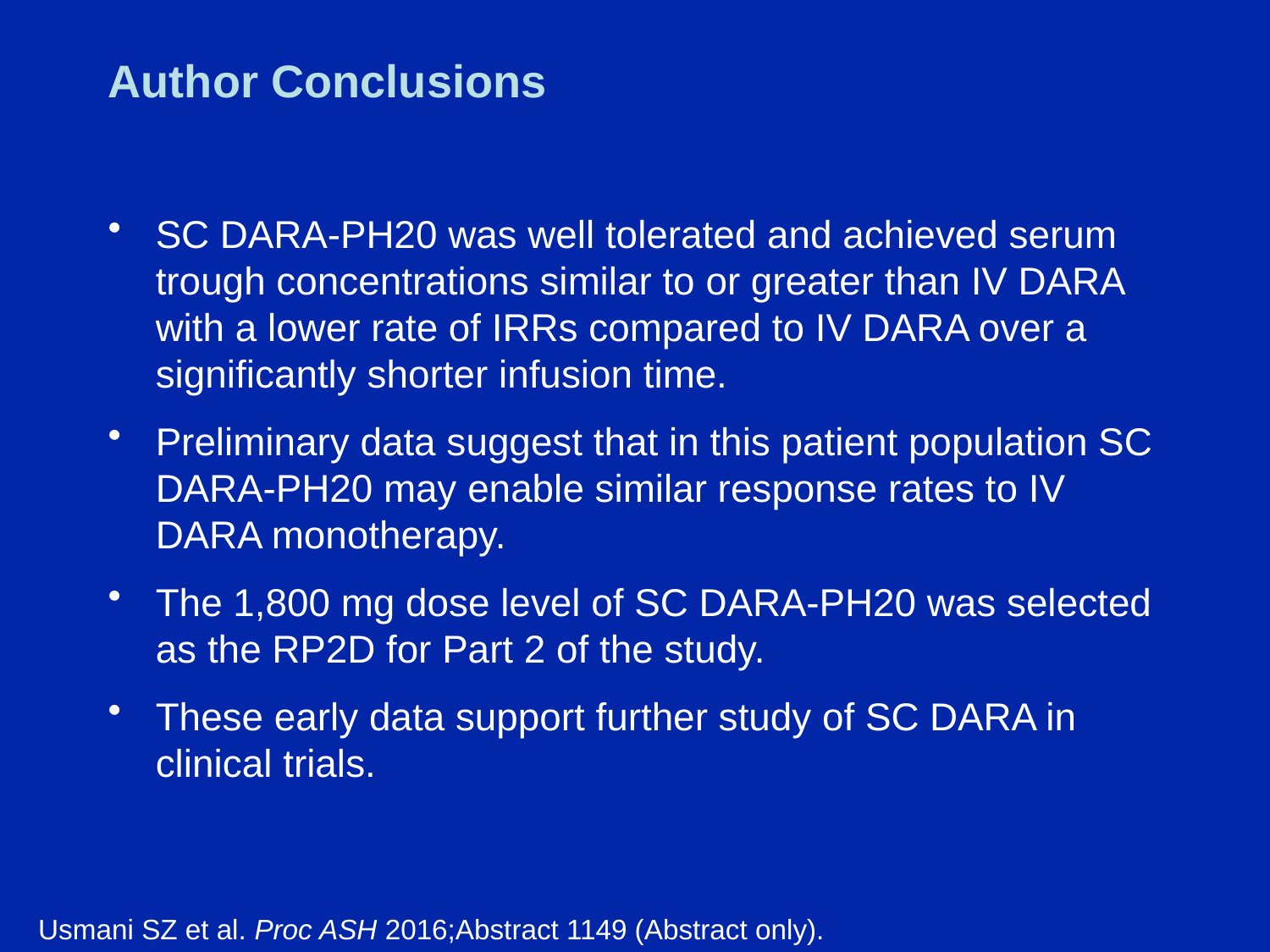

# Author Conclusions
SC DARA-PH20 was well tolerated and achieved serum trough concentrations similar to or greater than IV DARA with a lower rate of IRRs compared to IV DARA over a significantly shorter infusion time.
Preliminary data suggest that in this patient population SC DARA-PH20 may enable similar response rates to IV DARA monotherapy.
The 1,800 mg dose level of SC DARA-PH20 was selected as the RP2D for Part 2 of the study.
These early data support further study of SC DARA in clinical trials.
Usmani SZ et al. Proc ASH 2016;Abstract 1149 (Abstract only).